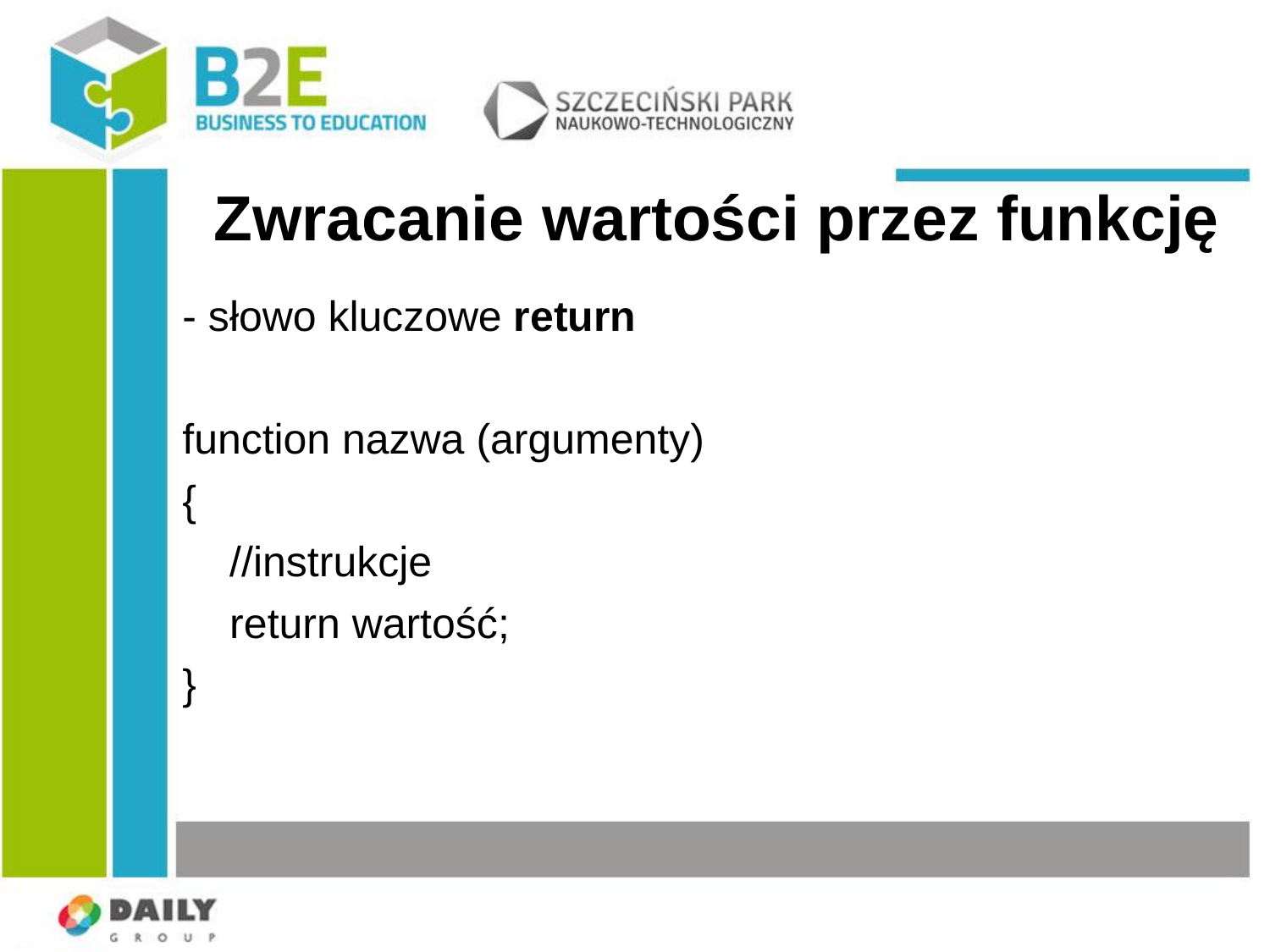

# Zwracanie wartości przez funkcję
- słowo kluczowe return

function nazwa (argumenty)
{
    //instrukcje
    return wartość;
}